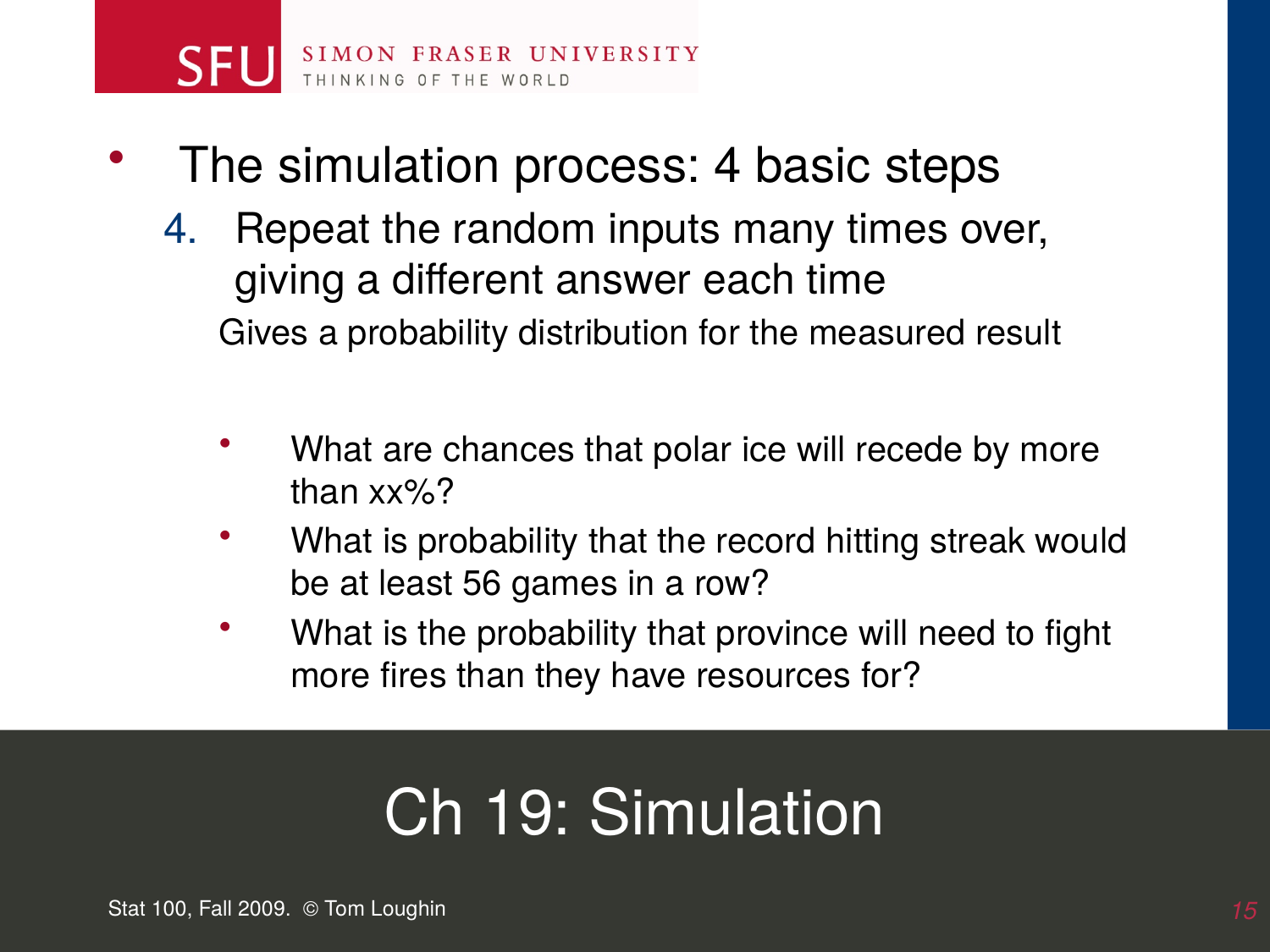

The simulation process: 4 basic steps
Repeat the random inputs many times over, giving a different answer each time
Gives a probability distribution for the measured result

What are chances that polar ice will recede by more than xx%?
What is probability that the record hitting streak would be at least 56 games in a row?
What is the probability that province will need to fight more fires than they have resources for?
# Ch 19: Simulation
Stat 100, Fall 2009.  © Tom Loughin
15